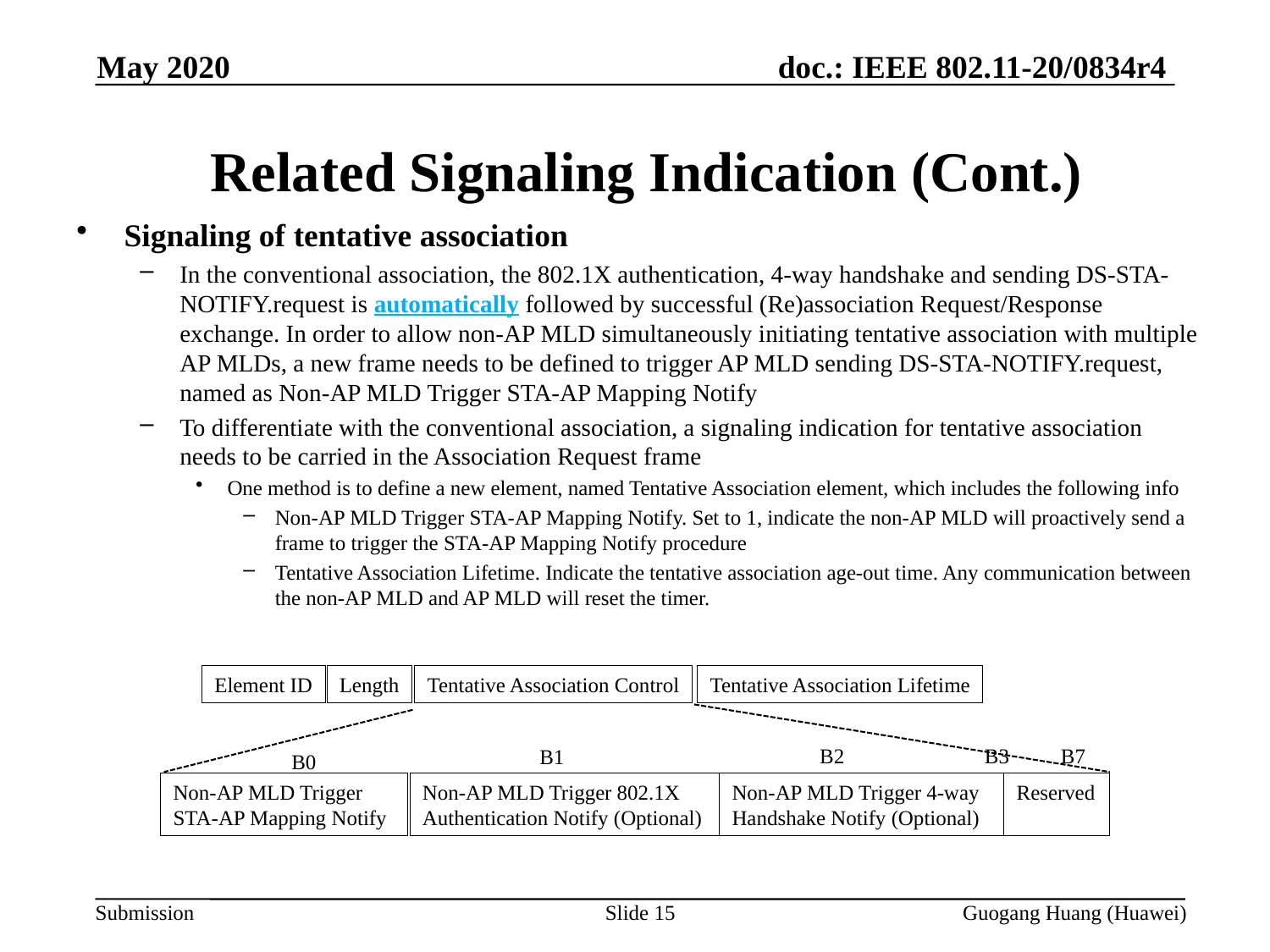

May 2020
Related Signaling Indication (Cont.)
Signaling of tentative association
In the conventional association, the 802.1X authentication, 4-way handshake and sending DS-STA-NOTIFY.request is automatically followed by successful (Re)association Request/Response exchange. In order to allow non-AP MLD simultaneously initiating tentative association with multiple AP MLDs, a new frame needs to be defined to trigger AP MLD sending DS-STA-NOTIFY.request, named as Non-AP MLD Trigger STA-AP Mapping Notify
To differentiate with the conventional association, a signaling indication for tentative association needs to be carried in the Association Request frame
One method is to define a new element, named Tentative Association element, which includes the following info
Non-AP MLD Trigger STA-AP Mapping Notify. Set to 1, indicate the non-AP MLD will proactively send a frame to trigger the STA-AP Mapping Notify procedure
Tentative Association Lifetime. Indicate the tentative association age-out time. Any communication between the non-AP MLD and AP MLD will reset the timer.

Tentative Association Control
Tentative Association Lifetime
Element ID
Length
B2
B3
B7
B1
B0
Reserved

Non-AP MLD Trigger STA-AP Mapping Notify
Non-AP MLD Trigger 802.1X Authentication Notify (Optional)
Non-AP MLD Trigger 4-way Handshake Notify (Optional)
Slide 15
Guogang Huang (Huawei)